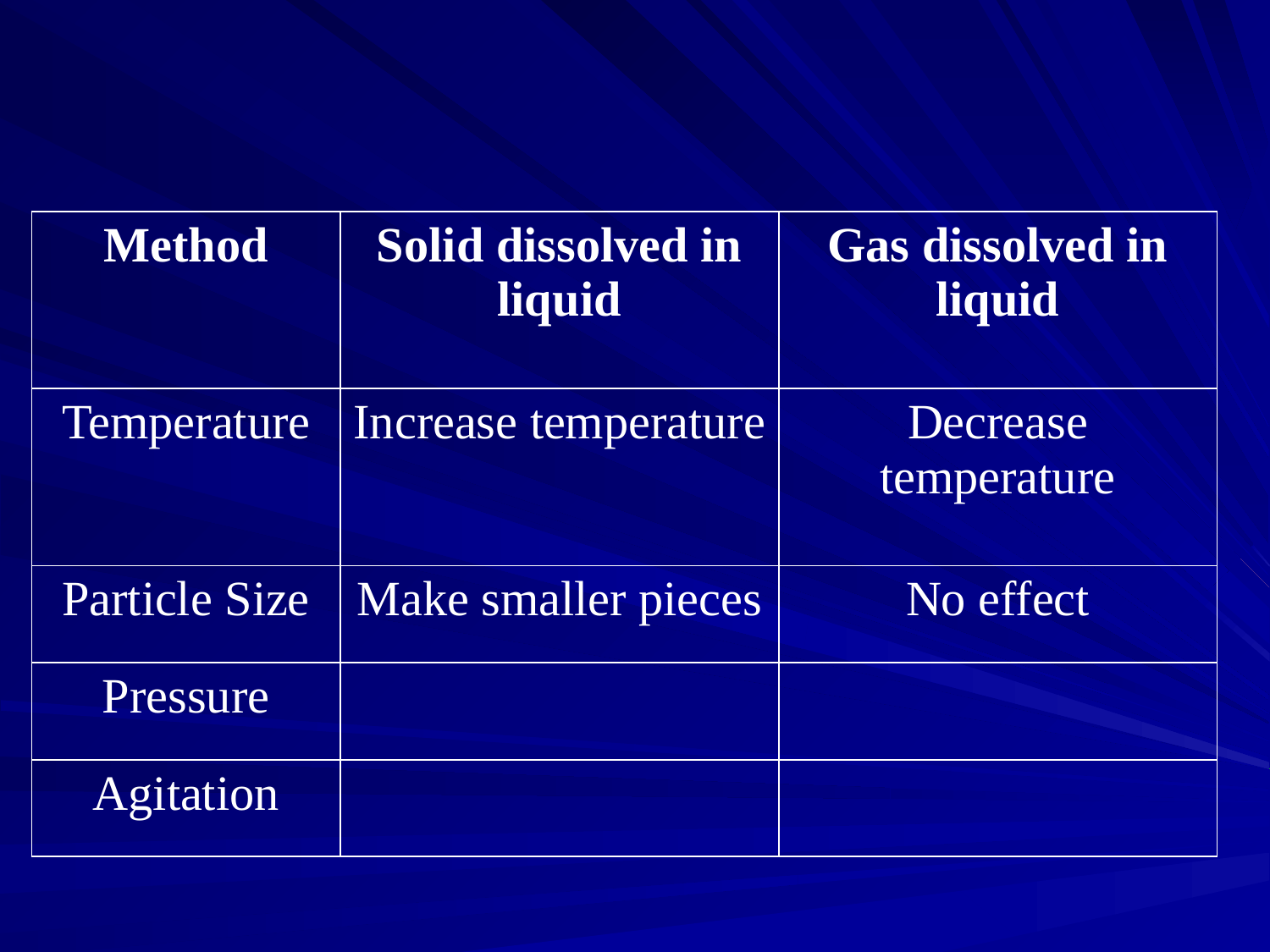

| Method | Solid dissolved in liquid | Gas dissolved in liquid |
| --- | --- | --- |
| Temperature | Increase temperature | Decrease temperature |
| Particle Size | Make smaller pieces | No effect |
| Pressure |  |  |
| Agitation |  |  |